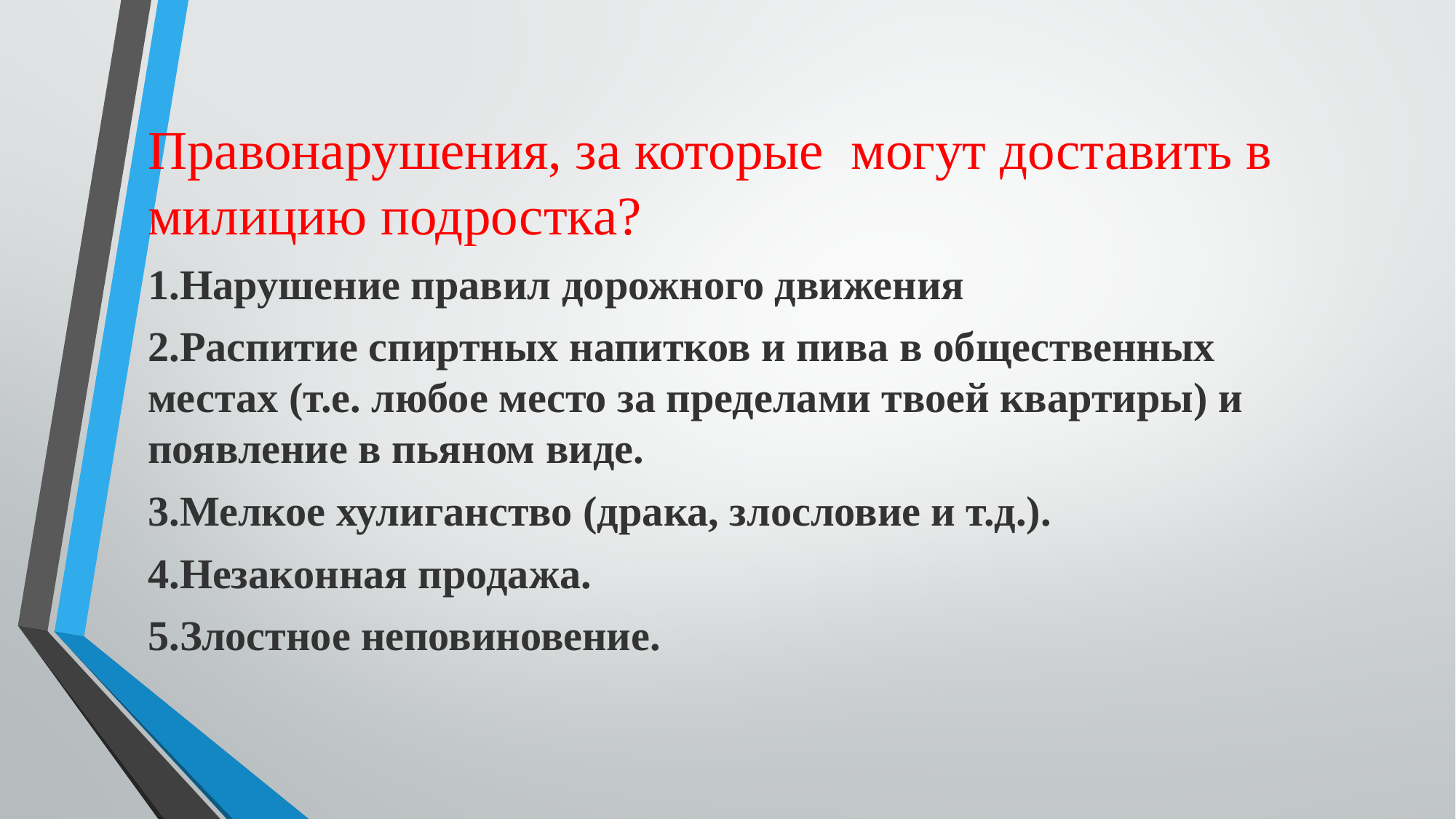

Правонарушения, за которые  могут доставить в милицию подростка?
1.Нарушение правил дорожного движения
2.Распитие спиртных напитков и пива в общественных местах (т.е. любое место за пределами твоей квартиры) и появление в пьяном виде.
3.Мелкое хулиганство (драка, злословие и т.д.).
4.Незаконная продажа.
5.Злостное неповиновение.